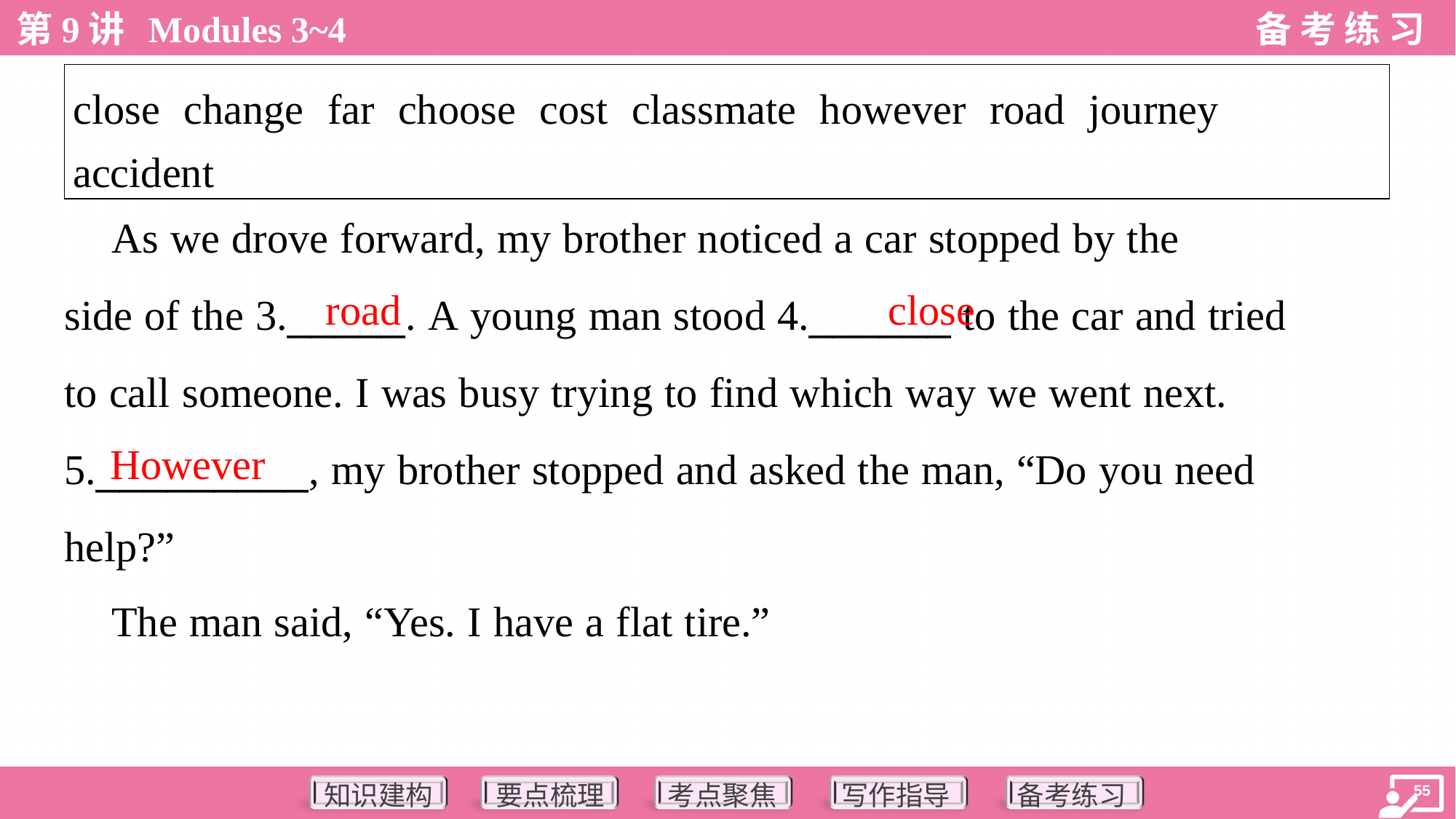

| close change far choose cost classmate however road journey accident |
| --- |
    As we drove forward, my brother noticed a car stopped by the
side of the 3._____. A young man stood 4.______ to the car and tried
to call someone. I was busy trying to find which way we went next.
5._________, my brother stopped and asked the man, “Do you need
help?”
    The man said, “Yes. I have a flat tire.”
road
close
However